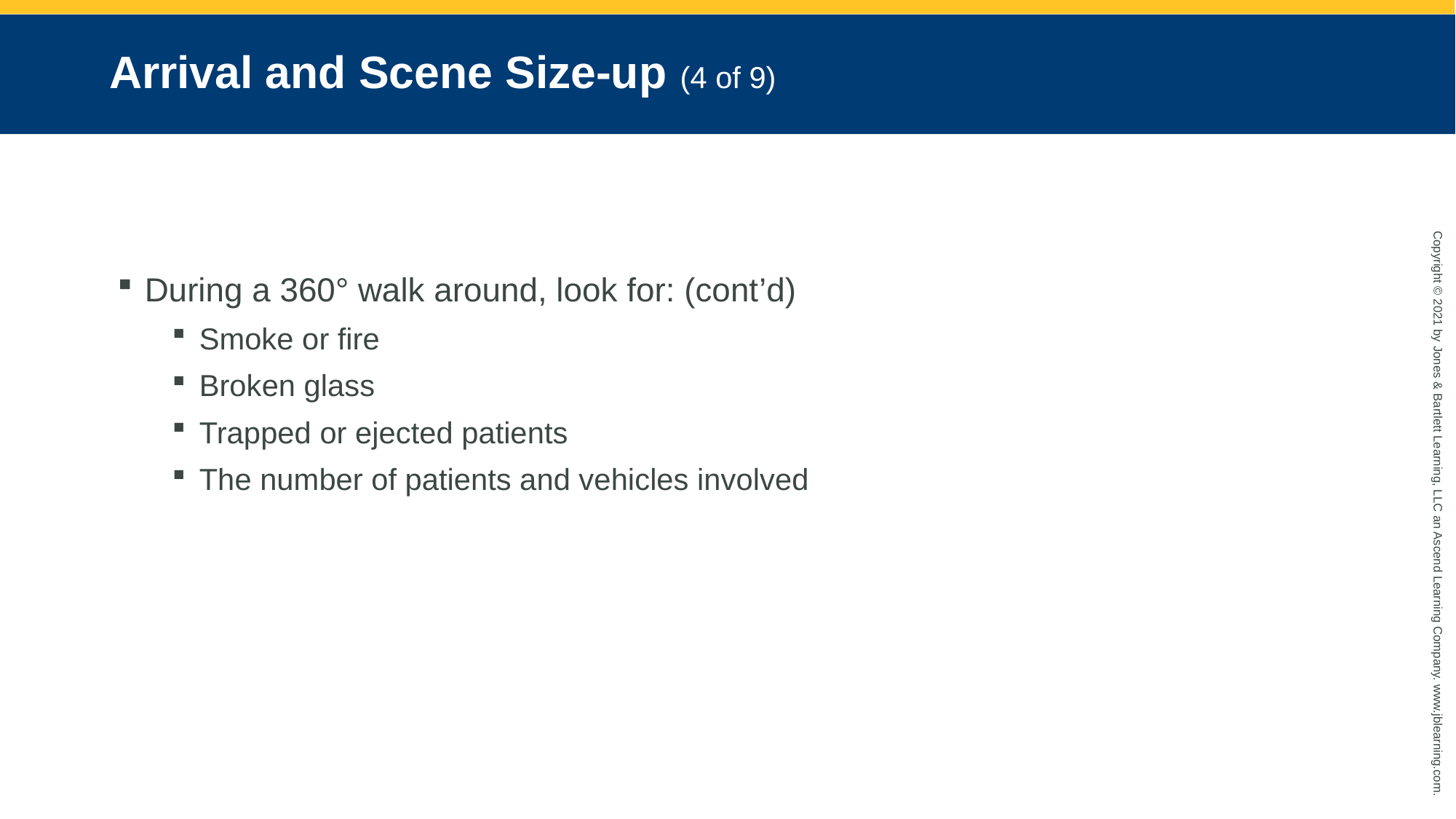

# Arrival and Scene Size-up (4 of 9)
During a 360° walk around, look for: (cont’d)
Smoke or fire
Broken glass
Trapped or ejected patients
The number of patients and vehicles involved